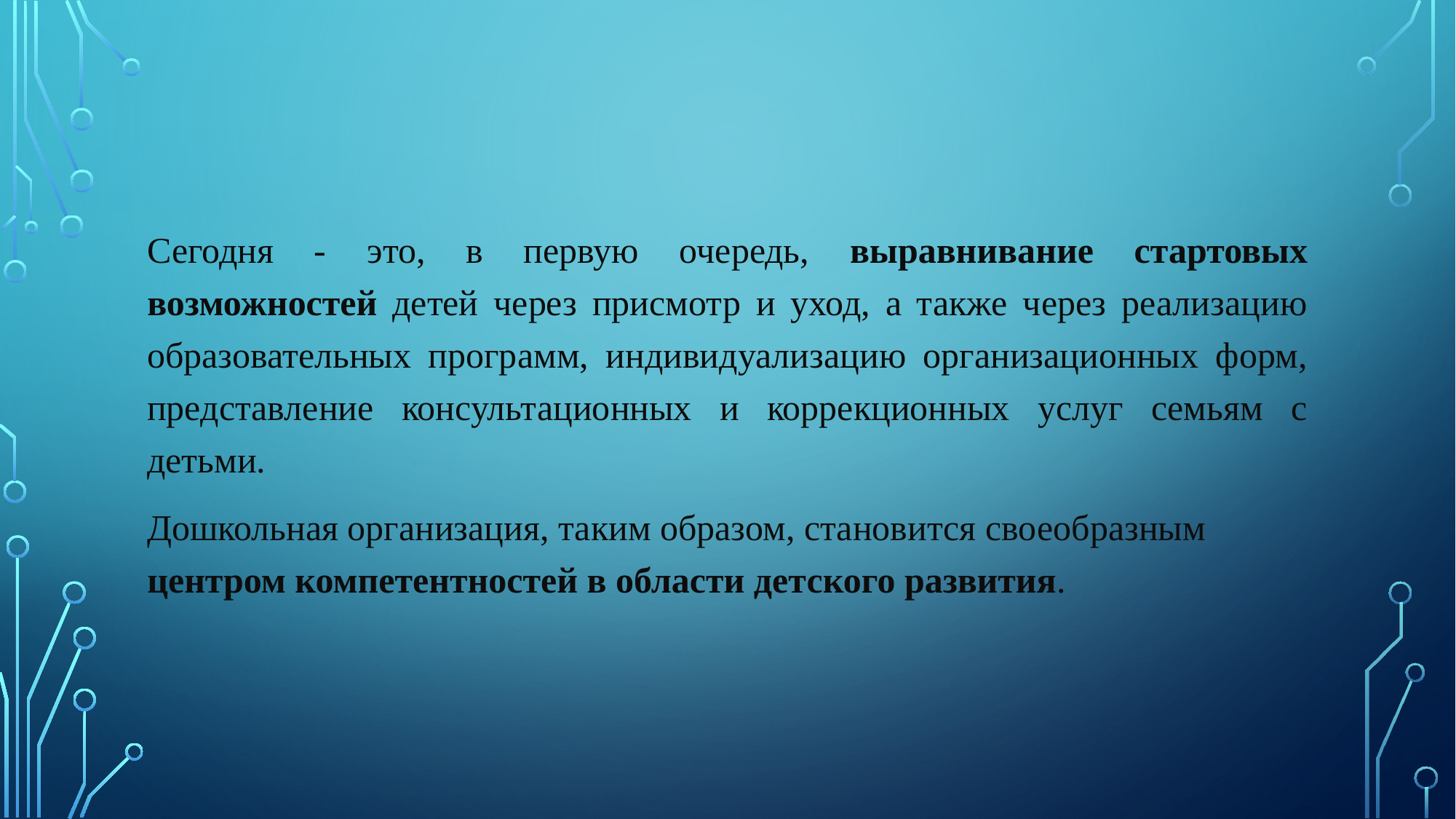

#
Сегодня - это, в первую очередь, выравнивание стартовых возможностей детей через присмотр и уход, а также через реализацию образовательных программ, индивидуализацию организационных форм, представление консультационных и коррекционных услуг семьям с детьми.
Дошкольная организация, таким образом, становится своеобразным центром компетентностей в области детского развития.